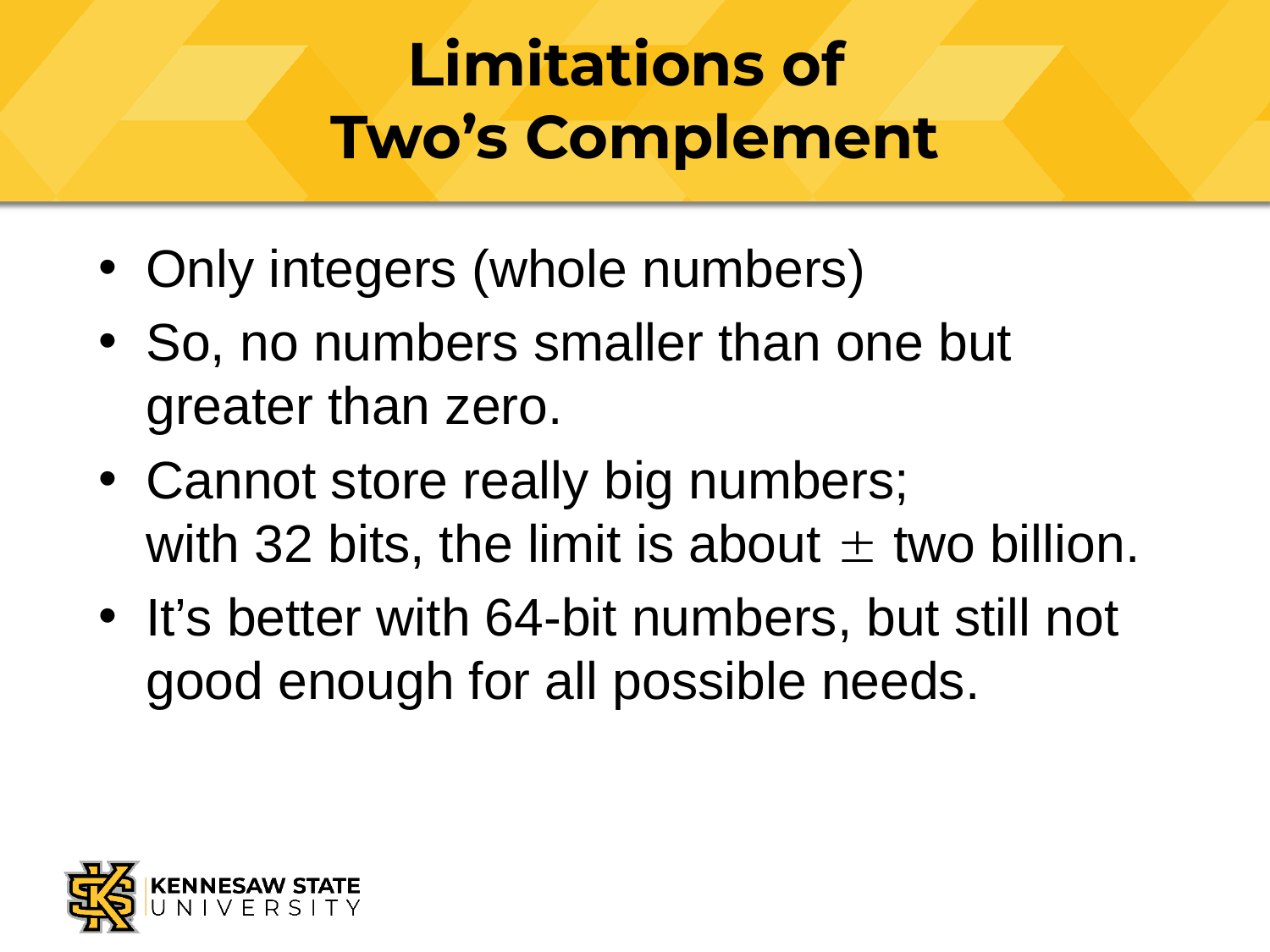

# Limitations of Two’s Complement
Only integers (whole numbers)
So, no numbers smaller than one but greater than zero.
Cannot store really big numbers;
with 32 bits, the limit is about ± two billion.
It’s better with 64-bit numbers, but still not good enough for all possible needs.